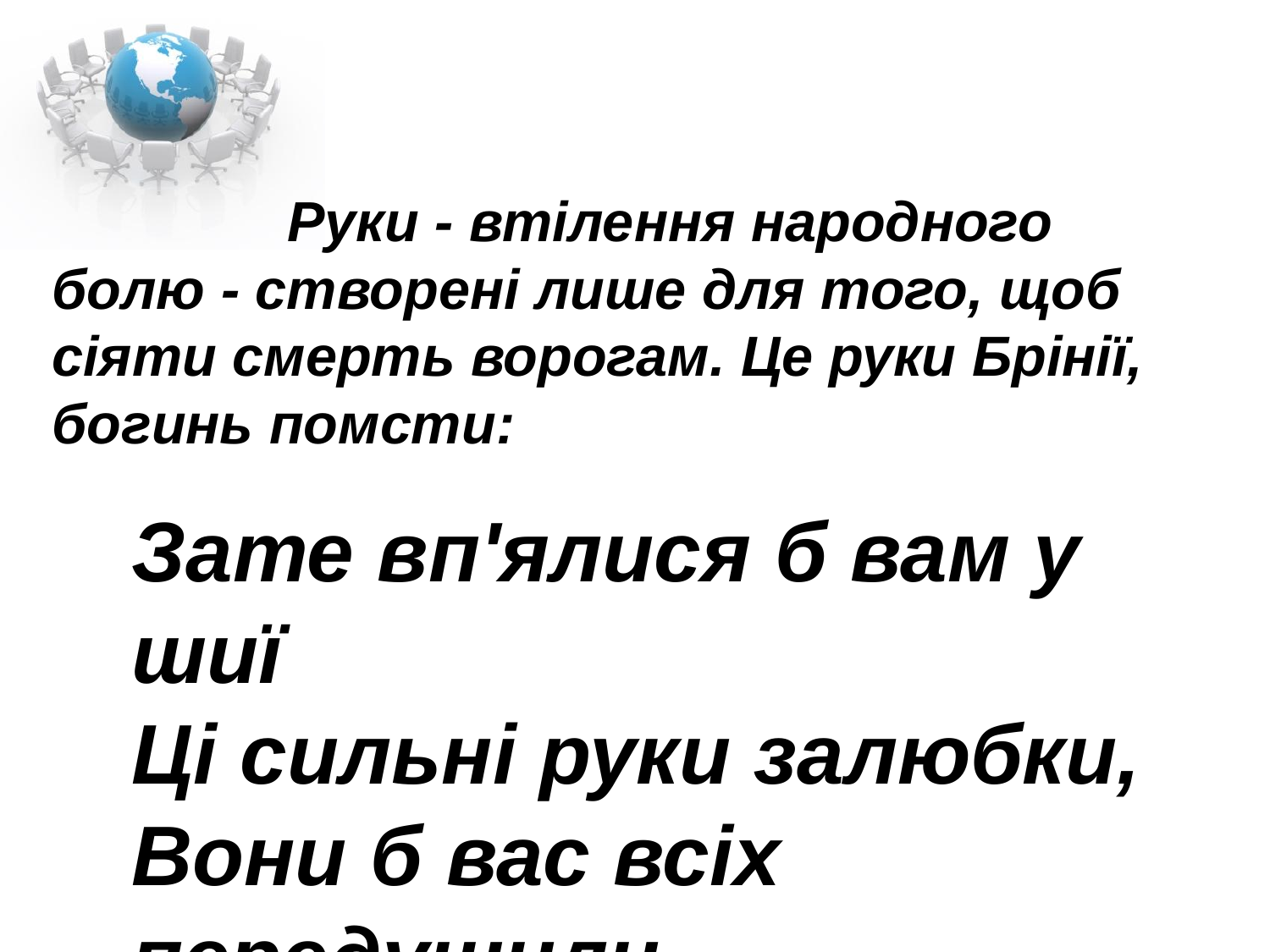

Руки - втілення народного
болю - створені лише для того, щоб сіяти смерть ворогам. Це руки Брінії, богинь помсти:
Зате вп'ялися б вам у шиї
Ці сильні руки залюбки,
Вони б вас всіх передушили,
Нікчемні, пещені ляльки!